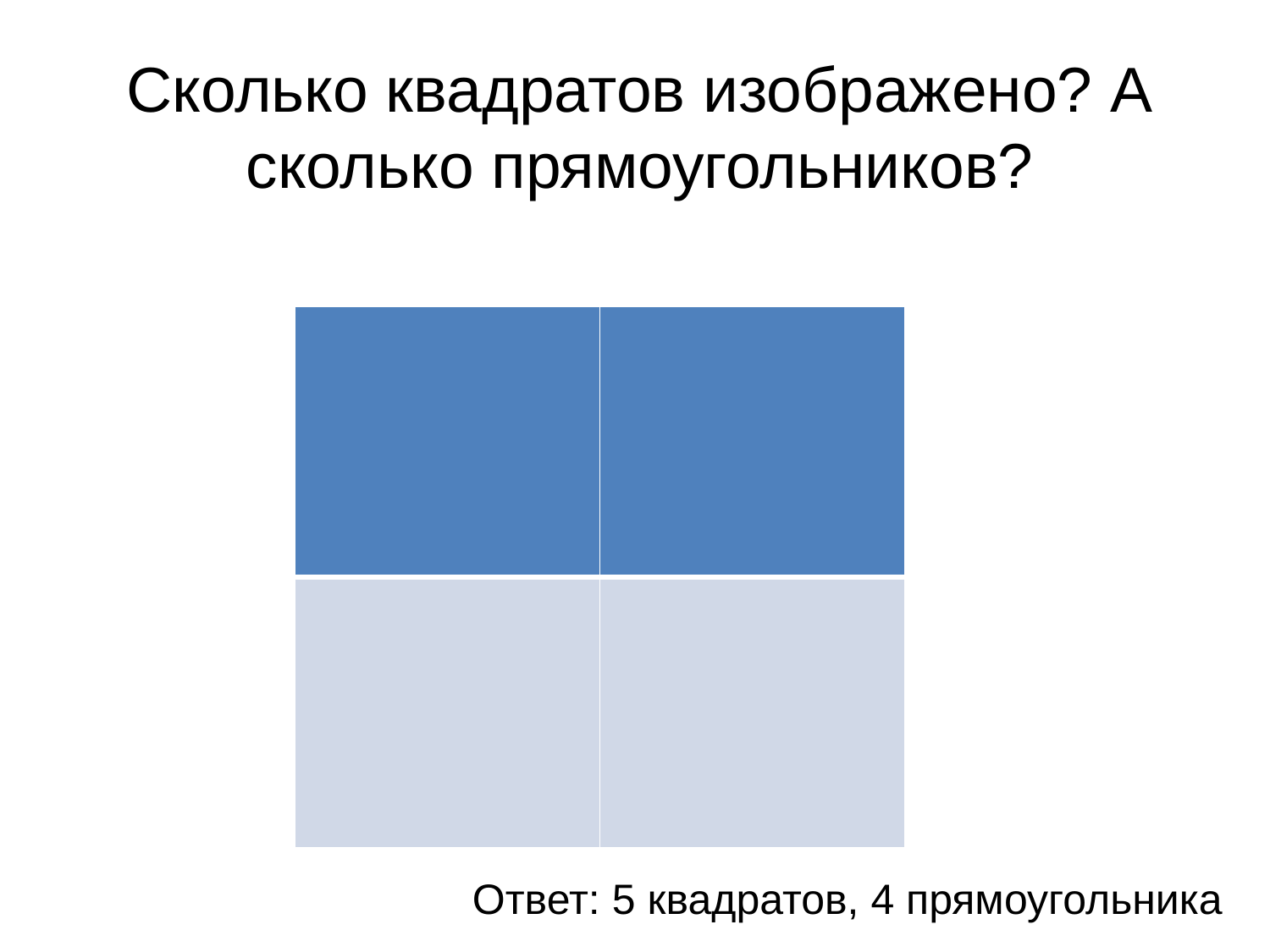

# Сколько квадратов изображено? А сколько прямоугольников?
|  |  |
| --- | --- |
|  |  |
Ответ: 5 квадратов, 4 прямоугольника